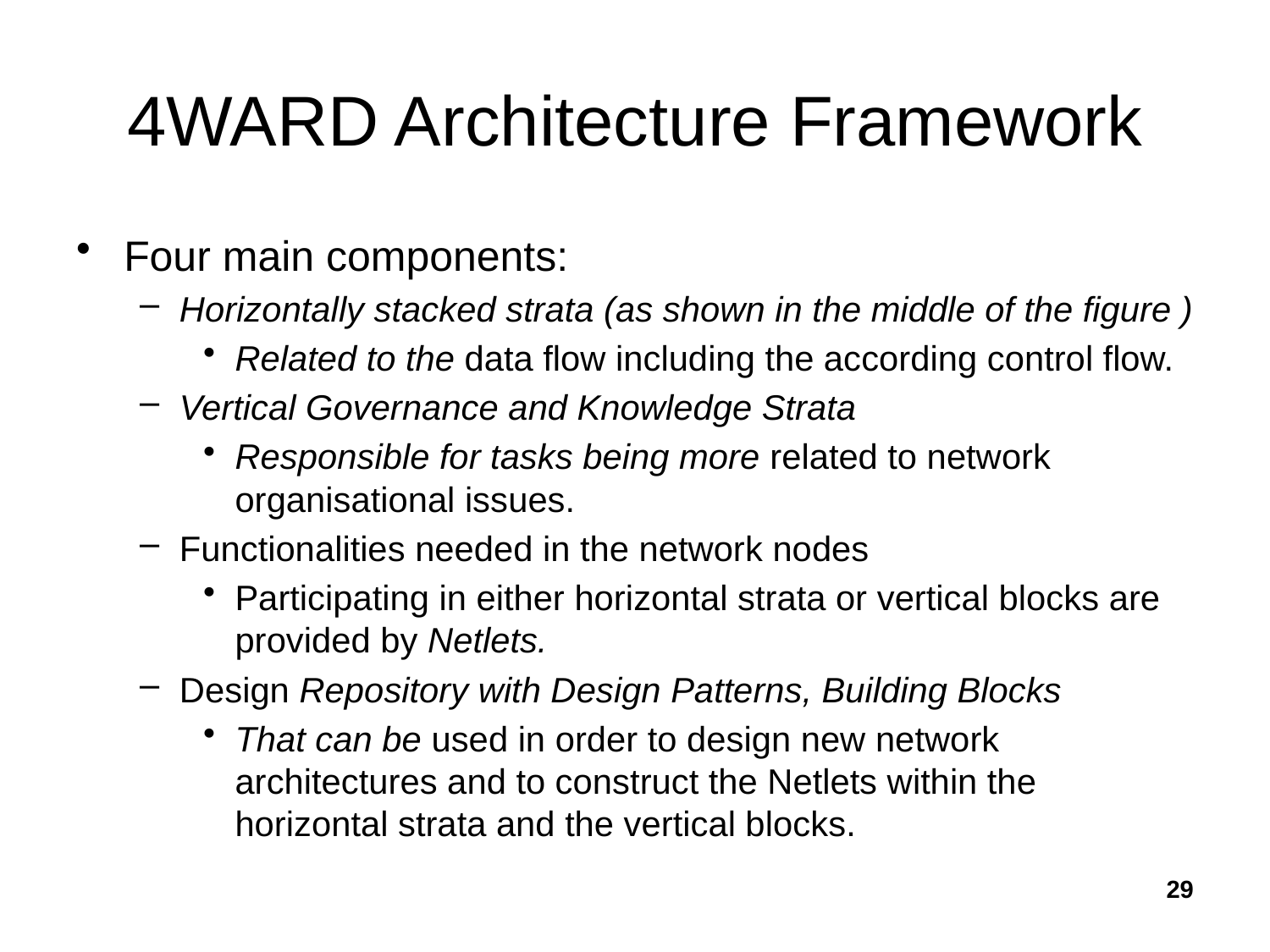

# 4WARD Architecture Framework
Four main components:
Horizontally stacked strata (as shown in the middle of the figure )
Related to the data flow including the according control flow.
Vertical Governance and Knowledge Strata
Responsible for tasks being more related to network organisational issues.
Functionalities needed in the network nodes
Participating in either horizontal strata or vertical blocks are provided by Netlets.
Design Repository with Design Patterns, Building Blocks
That can be used in order to design new network architectures and to construct the Netlets within the horizontal strata and the vertical blocks.
29